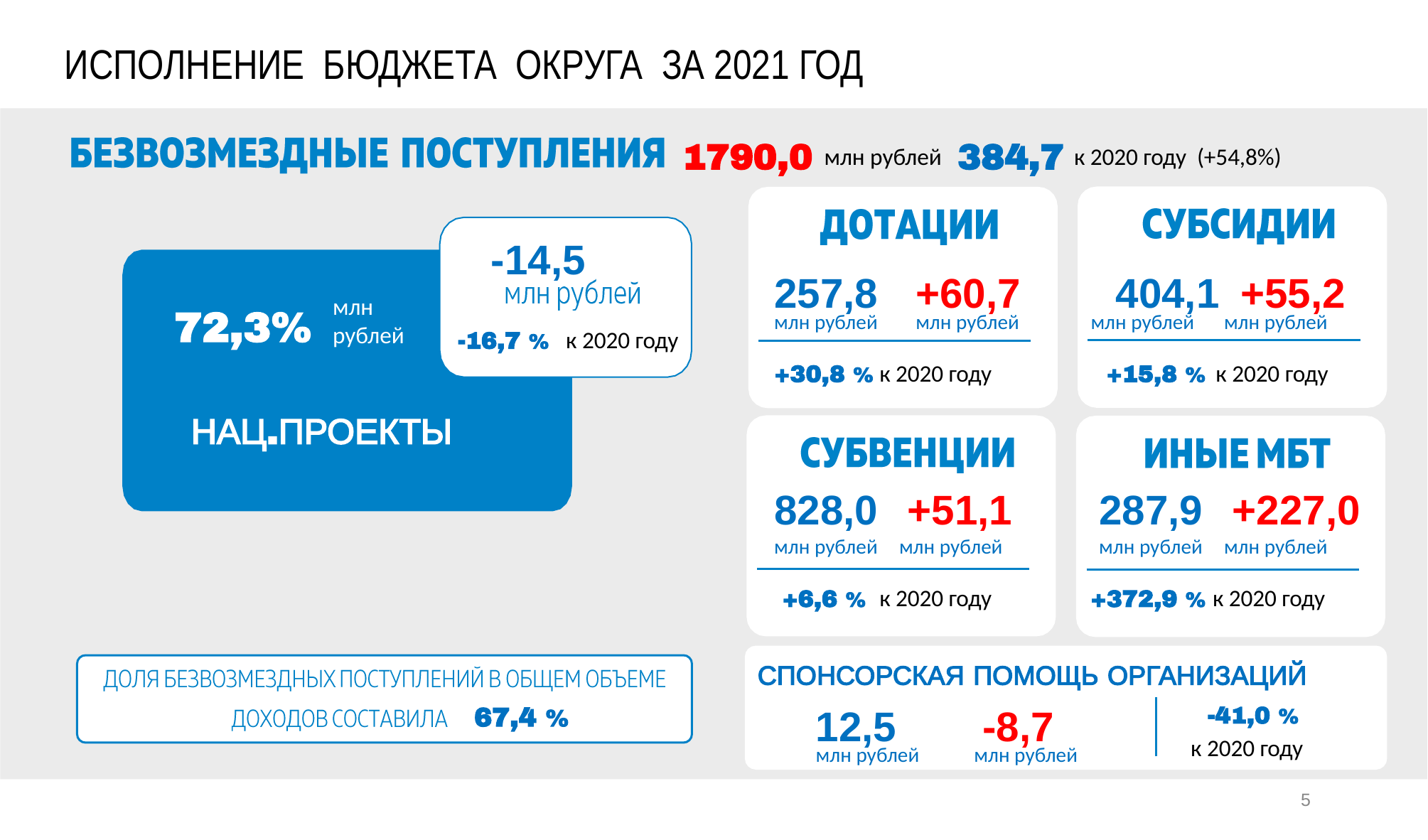

ИСПОЛНЕНИЕ  БЮДЖЕТА  ОКРУГА  ЗА 2021 ГОД

1790,0
384,7
млн рублей
к 2020 году  (+54,8%)

-14,5

257,8
+60,7
404,1
+55,2
млн рублей
72,3%
млн рублей
млн рублей
млн рублей
млн рублей
-16,7 %
к 2020 году
+30,8 %
 к 2020 году
  +15,8 %
к 2020 году
НАЦ.ПРОЕКТЫ

828,0
+51,1
287,9
+227,0
млн рублей
млн рублей
млн рублей
млн рублей
+6,6 %
 к 2020 году
+372,9 %
 к 2020 году

СПОНСОРСКАЯ ПОМОЩЬ ОРГАНИЗАЦИЙ

67,4 %
12,5
-8,7
-41,0 %
к 2020 году
млн рублей
млн рублей
5